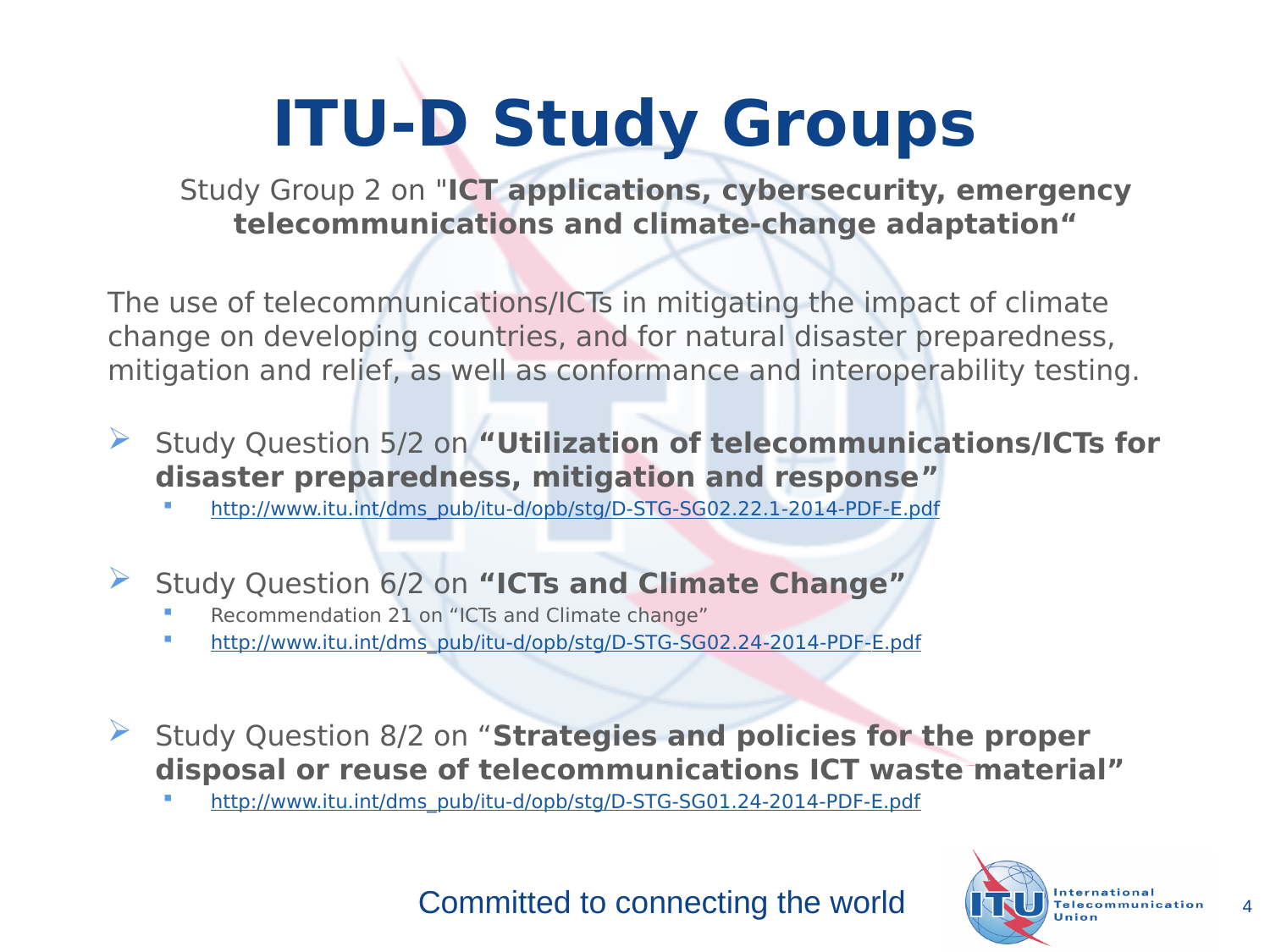

# ITU-D Study Groups
Study Group 2 on "ICT applications, cybersecurity, emergency telecommunications and climate-change adaptation“

The use of telecommunications/ICTs in mitigating the impact of climate change on developing countries, and for natural disaster preparedness, mitigation and relief, as well as conformance and interoperability testing.
Study Question 5/2 on “Utilization of telecommunications/ICTs for disaster preparedness, mitigation and response”
http://www.itu.int/dms_pub/itu-d/opb/stg/D-STG-SG02.22.1-2014-PDF-E.pdf

Study Question 6/2 on “ICTs and Climate Change”
Recommendation 21 on “ICTs and Climate change”
http://www.itu.int/dms_pub/itu-d/opb/stg/D-STG-SG02.24-2014-PDF-E.pdf

Study Question 8/2 on “Strategies and policies for the proper disposal or reuse of telecommunications ICT waste material”
http://www.itu.int/dms_pub/itu-d/opb/stg/D-STG-SG01.24-2014-PDF-E.pdf
4